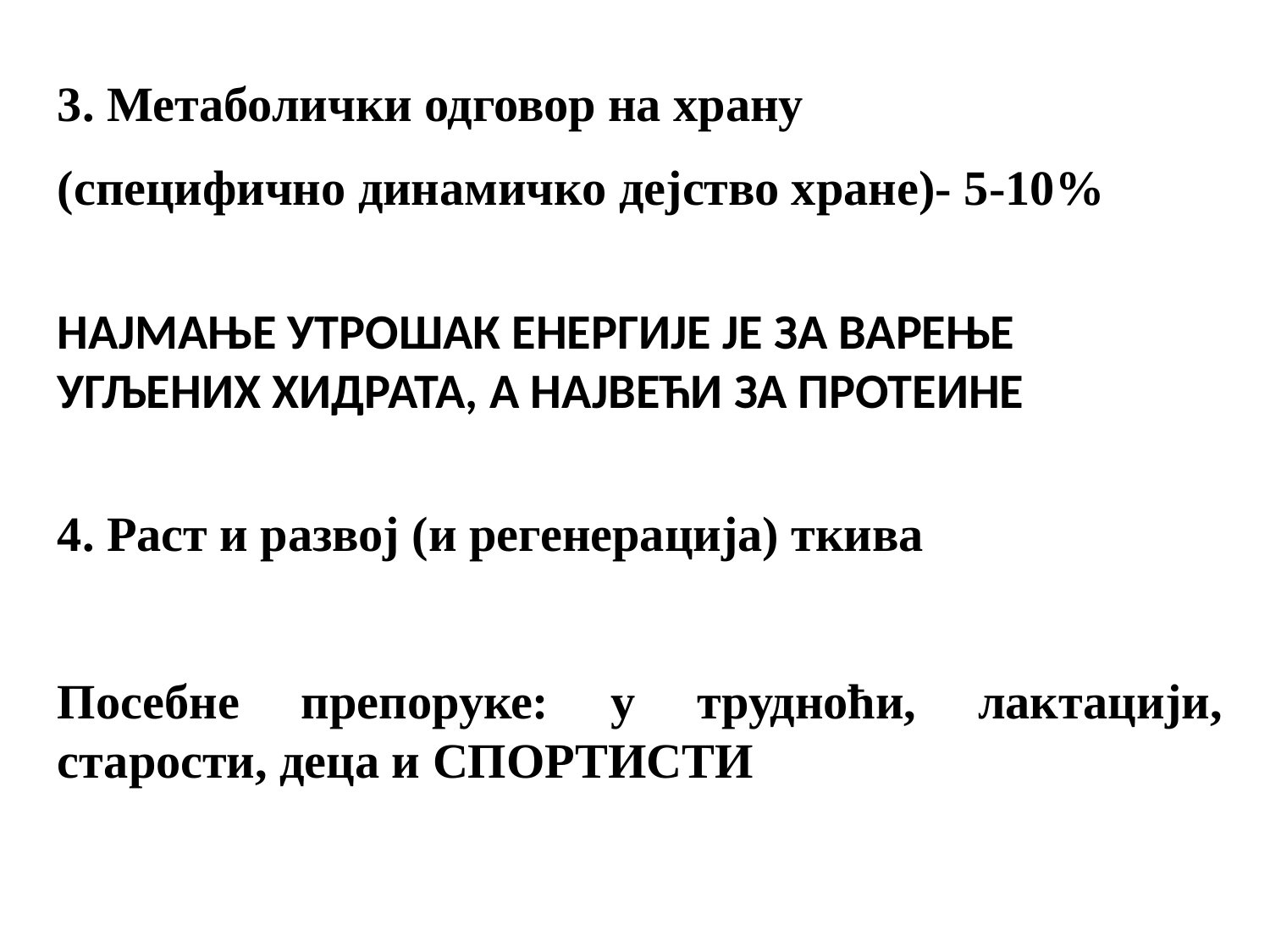

3. Метаболички одговор на храну
(специфично динамичко дејство хране)- 5-10%

НАЈМАЊЕ УТРОШАК ЕНЕРГИЈЕ ЈЕ ЗА ВАРЕЊЕ
УГЉЕНИХ ХИДРАТА, А НАЈВЕЋИ ЗА ПРОТЕИНЕ

4. Раст и развој (и регенерација) ткива

Посебне препоруке: у трудноћи, лактацији, старости, деца и СПОРТИСТИ